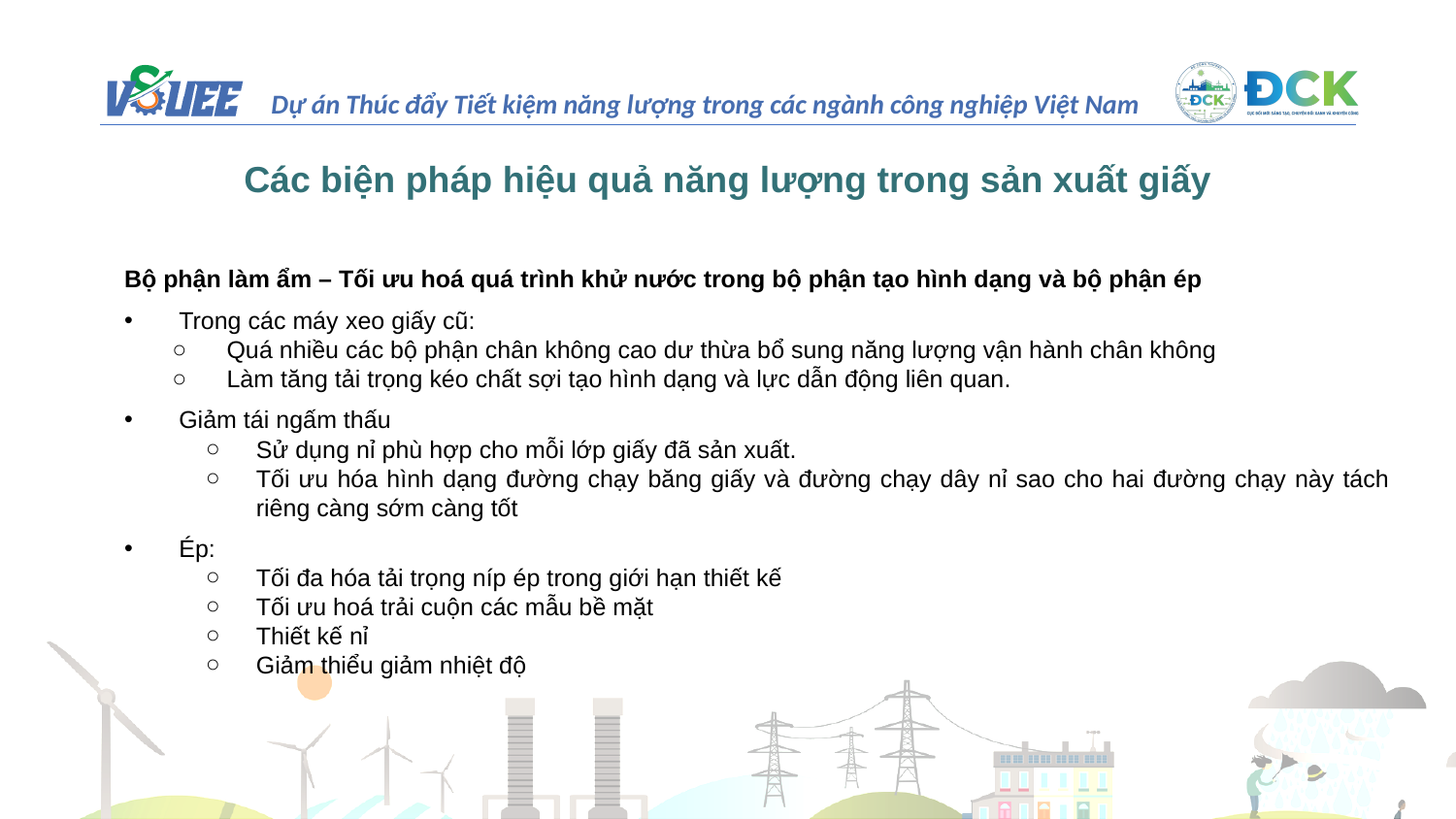

# Các biện pháp hiệu quả năng lượng trong sản xuất giấy
Bộ phận làm ẩm – Tối ưu hoá quá trình khử nước trong bộ phận tạo hình dạng và bộ phận ép
Trong các máy xeo giấy cũ:
Quá nhiều các bộ phận chân không cao dư thừa bổ sung năng lượng vận hành chân không
Làm tăng tải trọng kéo chất sợi tạo hình dạng và lực dẫn động liên quan.
Giảm tái ngấm thấu
Sử dụng nỉ phù hợp cho mỗi lớp giấy đã sản xuất.
Tối ưu hóa hình dạng đường chạy băng giấy và đường chạy dây nỉ sao cho hai đường chạy này tách riêng càng sớm càng tốt
Ép:
Tối đa hóa tải trọng níp ép trong giới hạn thiết kế
Tối ưu hoá trải cuộn các mẫu bề mặt
Thiết kế nỉ
Giảm thiểu giảm nhiệt độ